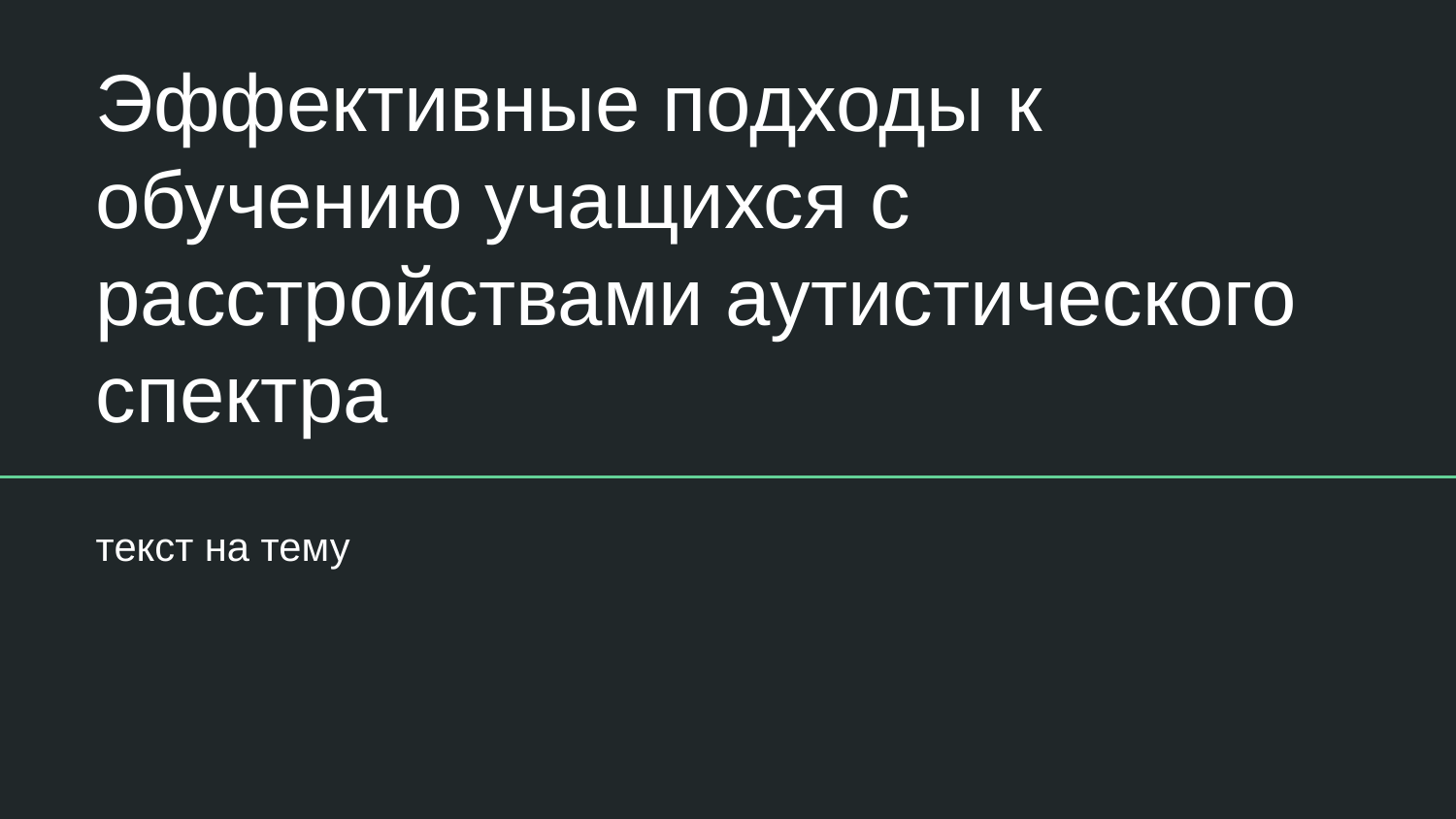

# Эффективные подходы к обучению учащихся с расстройствами аутистического спектра
текст на тему